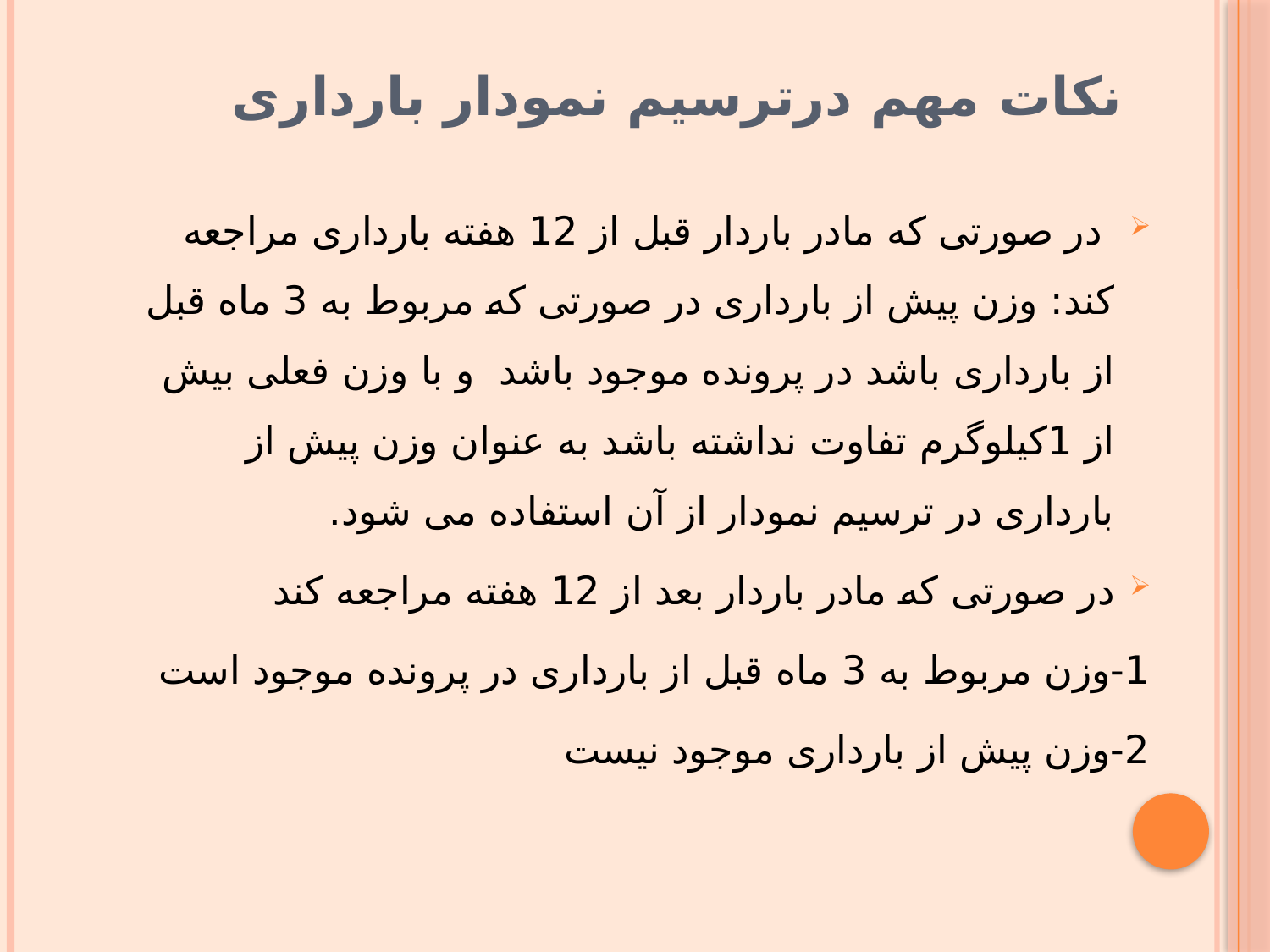

# نکات مهم درترسیم نمودار بارداری
 در صورتی که مادر باردار قبل از 12 هفته بارداری مراجعه کند: وزن پیش از بارداری در صورتی که مربوط به 3 ماه قبل از بارداری باشد در پرونده موجود باشد  و با وزن فعلی بیش از 1کیلوگرم تفاوت نداشته باشد به عنوان وزن پیش از بارداری در ترسیم نمودار از آن استفاده می شود.
در صورتی که مادر باردار بعد از 12 هفته مراجعه کند
1-وزن مربوط به 3 ماه قبل از بارداری در پرونده موجود است
2-وزن پیش از بارداری موجود نیست